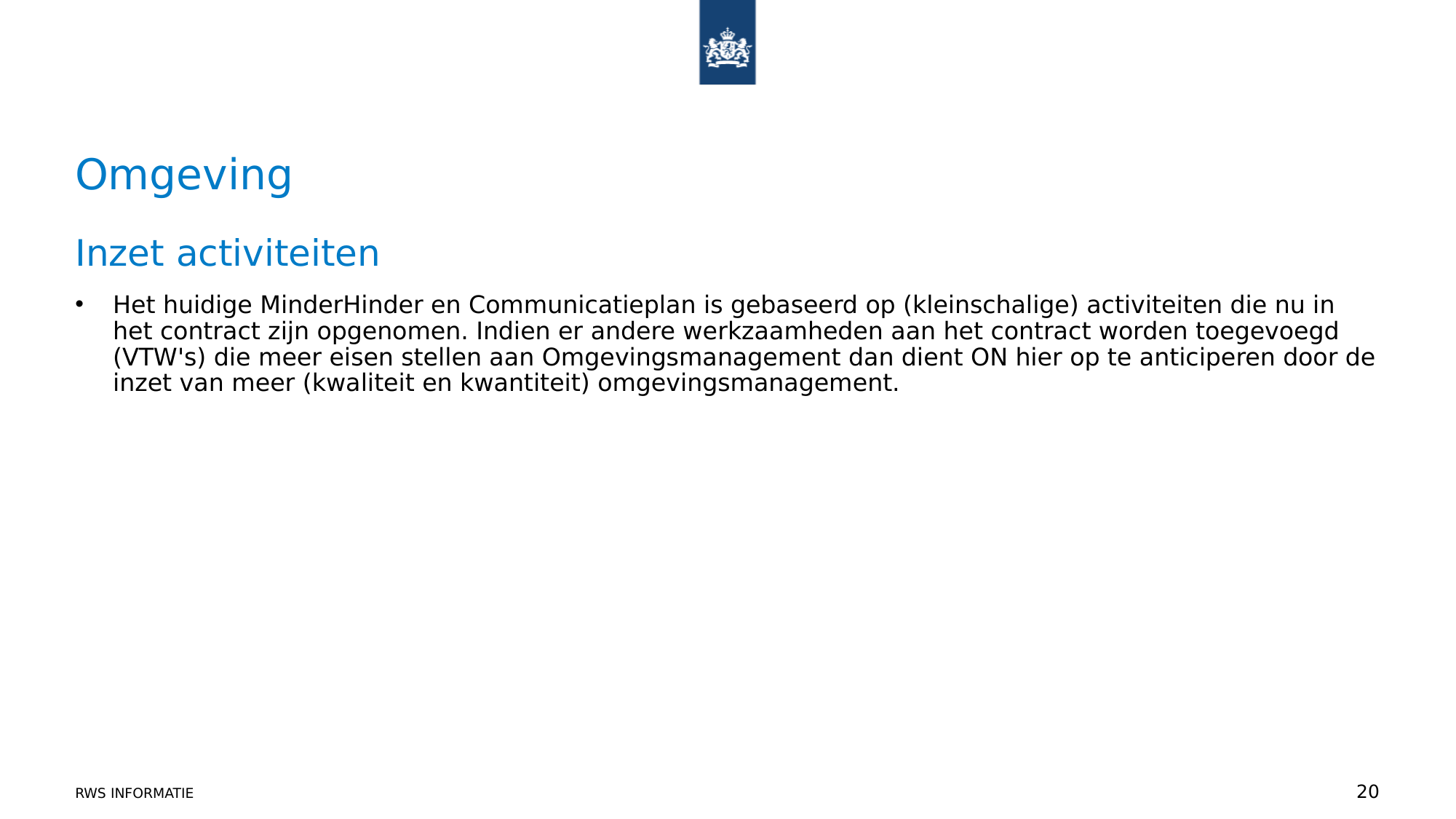

# Omgeving
Inzet activiteiten
Het huidige MinderHinder en Communicatieplan is gebaseerd op (kleinschalige) activiteiten die nu in het contract zijn opgenomen. Indien er andere werkzaamheden aan het contract worden toegevoegd (VTW's) die meer eisen stellen aan Omgevingsmanagement dan dient ON hier op te anticiperen door de inzet van meer (kwaliteit en kwantiteit) omgevingsmanagement.

RWS Informatie
20